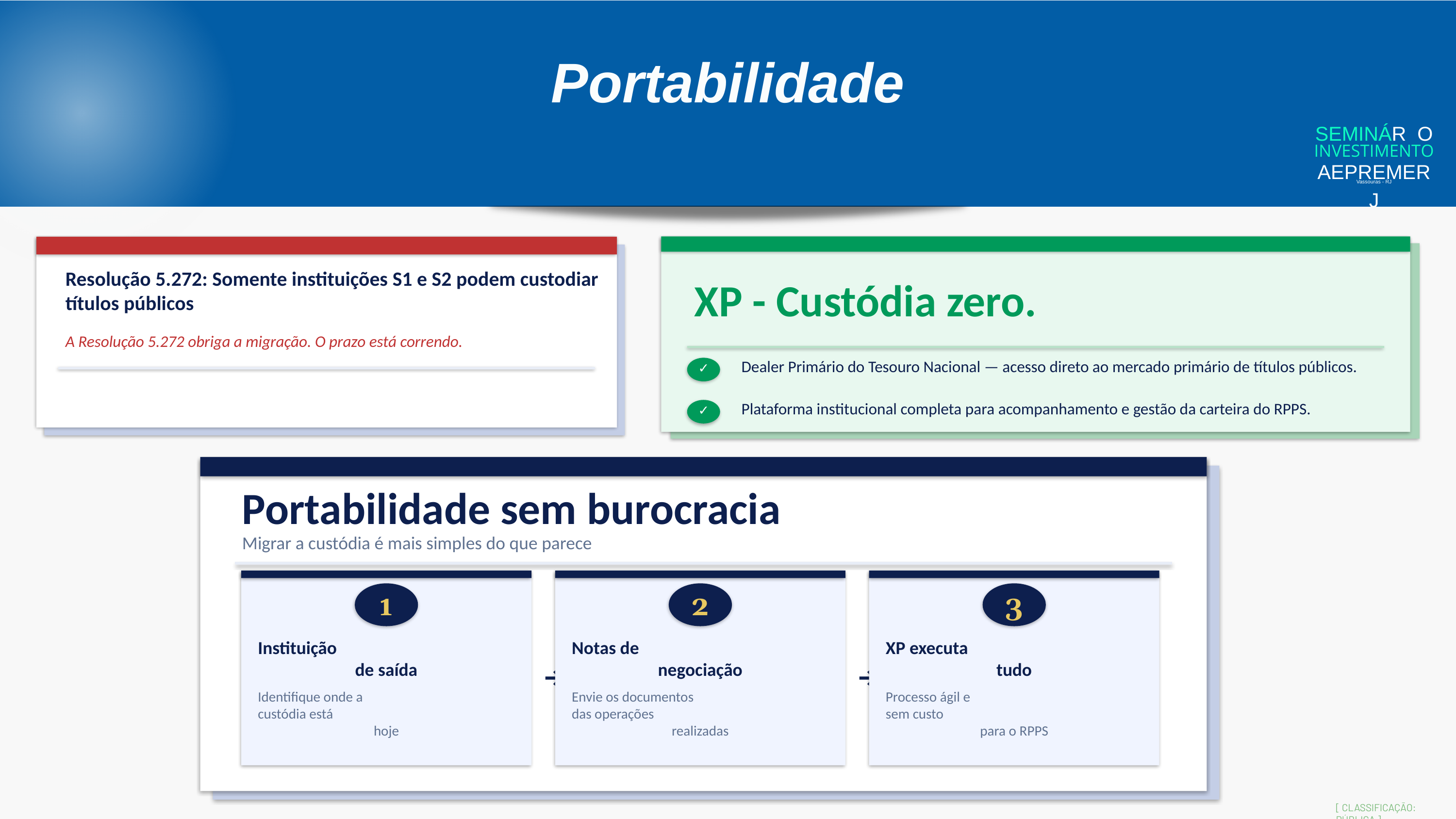

Portabilidade

SEMINÁR  O
INVESTIMENTO
AEPREMERJ
Vassouras - RJ

XP - Custódia zero.

Dealer Primário do Tesouro Nacional — acesso direto ao mercado primário de títulos públicos.
✓

Plataforma institucional completa para acompanhamento e gestão da carteira do RPPS.
✓

Resolução 5.272: Somente instituições S1 e S2 podem custodiar títulos públicos
A Resolução 5.272 obriga a migração. O prazo está correndo.

Portabilidade sem burocracia
Migrar a custódia é mais simples do que parece

1

2

3
Instituição
de saída
Notas de
negociação
XP executa
tudo
→
→
Identifique onde a
custódia está
hoje
Envie os documentos
das operações
realizadas
Processo ágil e
sem custo
para o RPPS